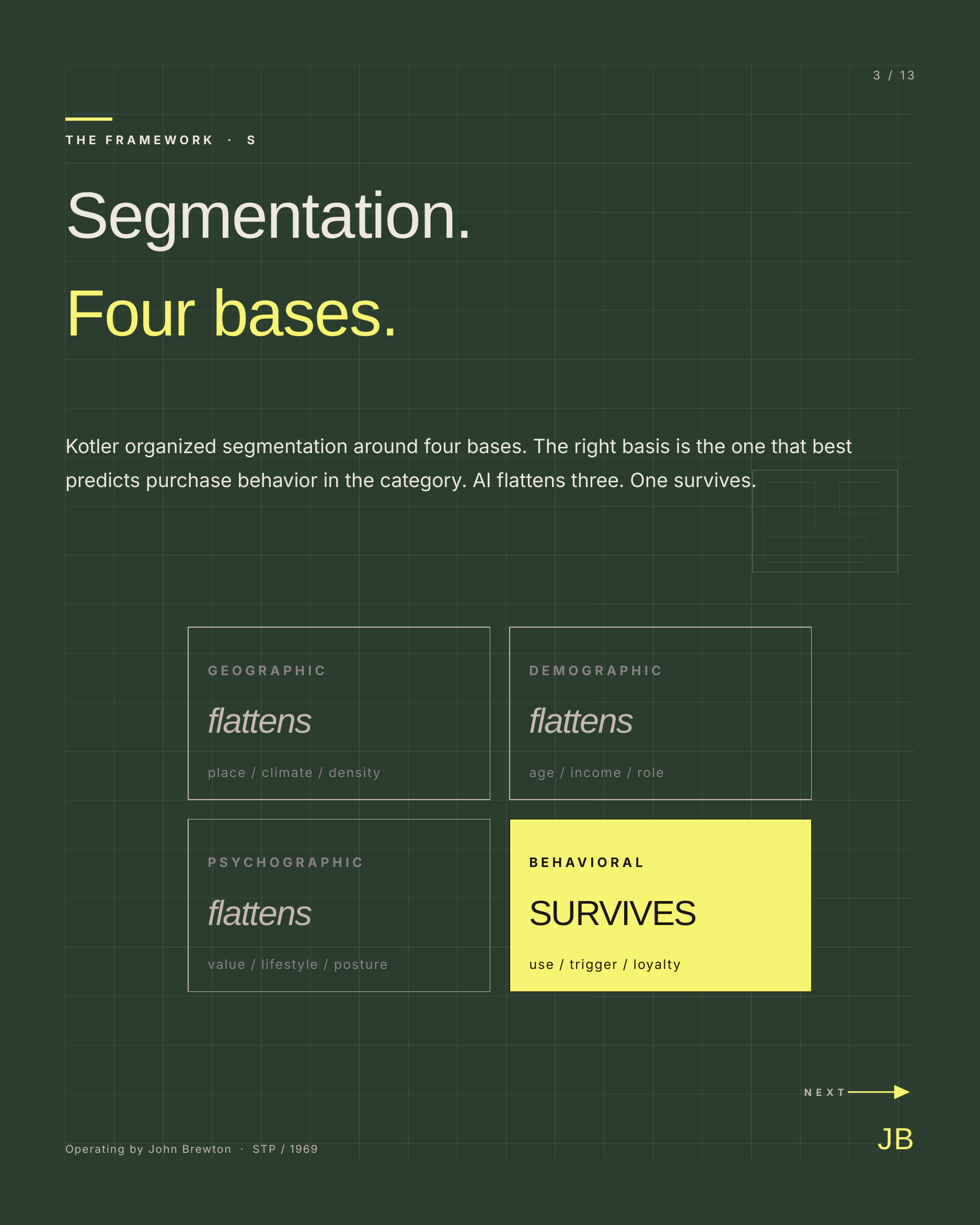

3 / 13

THE FRAMEWORK  ·  S

Segmentation.

Four bases.

Kotler organized segmentation around four bases. The right basis is the one that best predicts purchase behavior in the category. AI flattens three. One survives.

GEOGRAPHIC
DEMOGRAPHIC

flattens
flattens

place / climate / density
age / income / role

PSYCHOGRAPHIC
BEHAVIORAL

flattens
SURVIVES

value / lifestyle / posture
use / trigger / loyalty

NEXT

JB
Operating by John Brewton  ·  STP / 1969